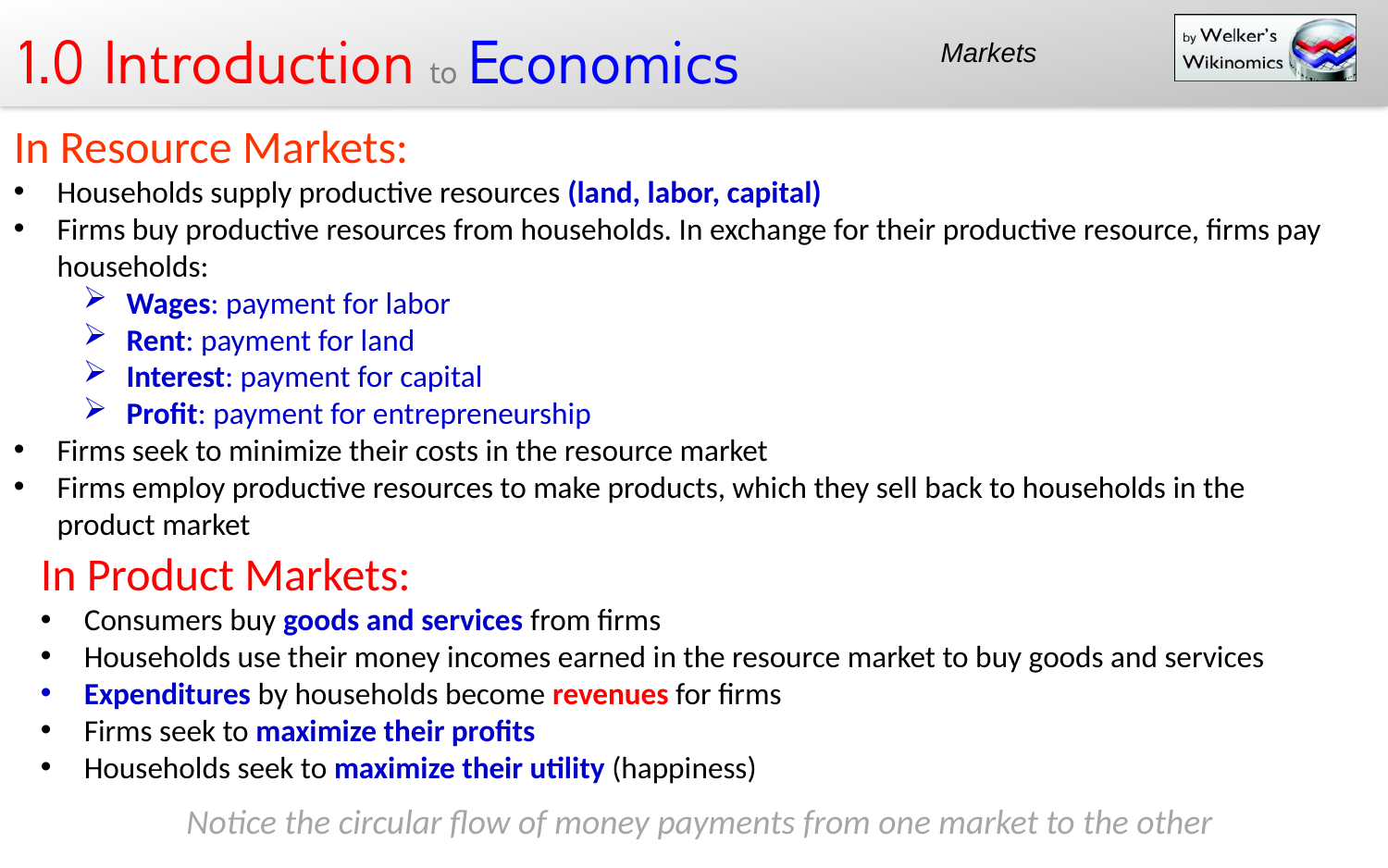

Markets
In Resource Markets:
Households supply productive resources (land, labor, capital)
Firms buy productive resources from households. In exchange for their productive resource, firms pay households:
Wages: payment for labor
Rent: payment for land
Interest: payment for capital
Profit: payment for entrepreneurship
Firms seek to minimize their costs in the resource market
Firms employ productive resources to make products, which they sell back to households in the product market
In Product Markets:
Consumers buy goods and services from firms
Households use their money incomes earned in the resource market to buy goods and services
Expenditures by households become revenues for firms
Firms seek to maximize their profits
Households seek to maximize their utility (happiness)
Notice the circular flow of money payments from one market to the other